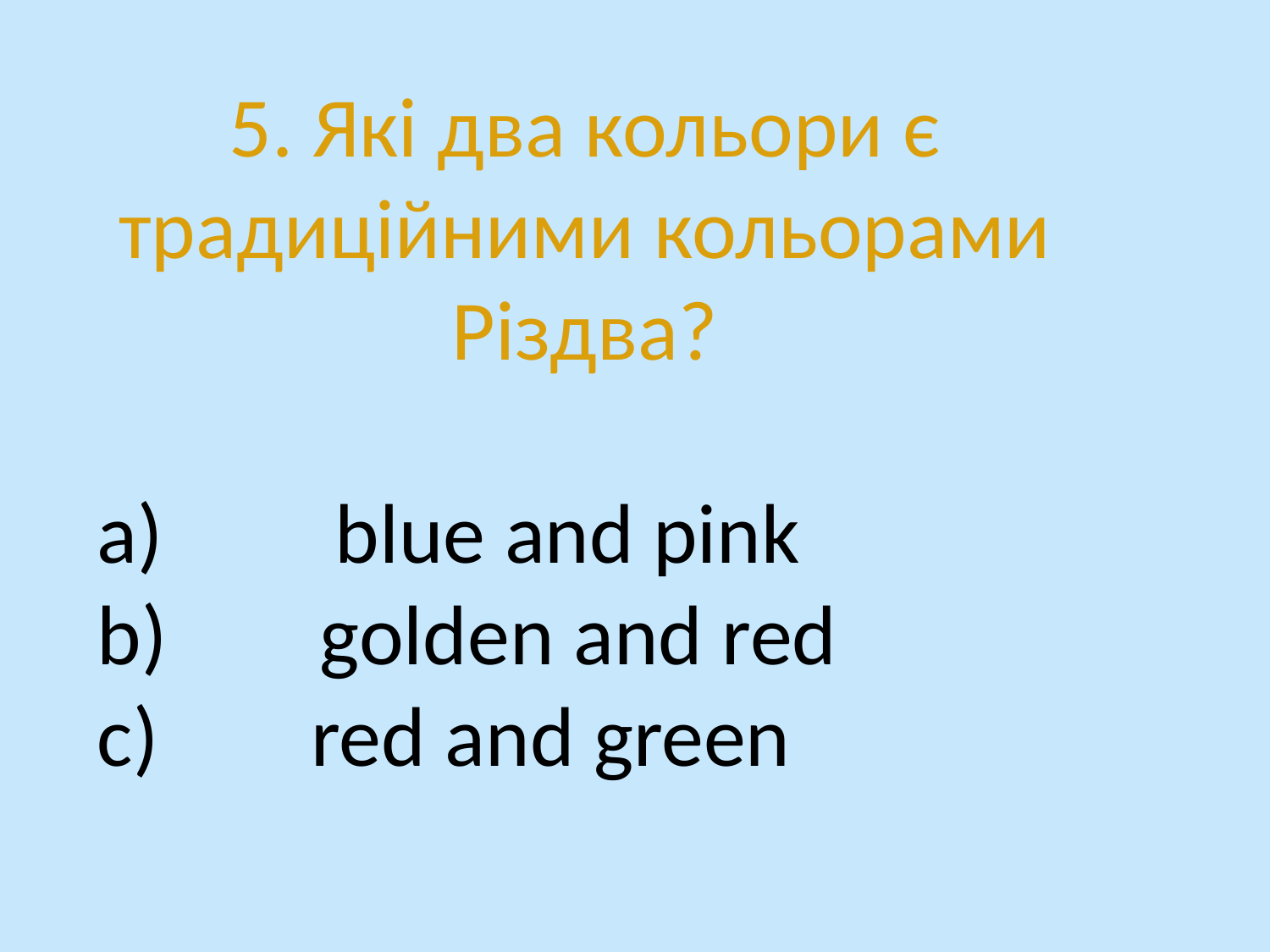

5. Які два кольори є традиційними кольорами Різдва?

a)         blue and pink
b)        golden and red
c)        red and green